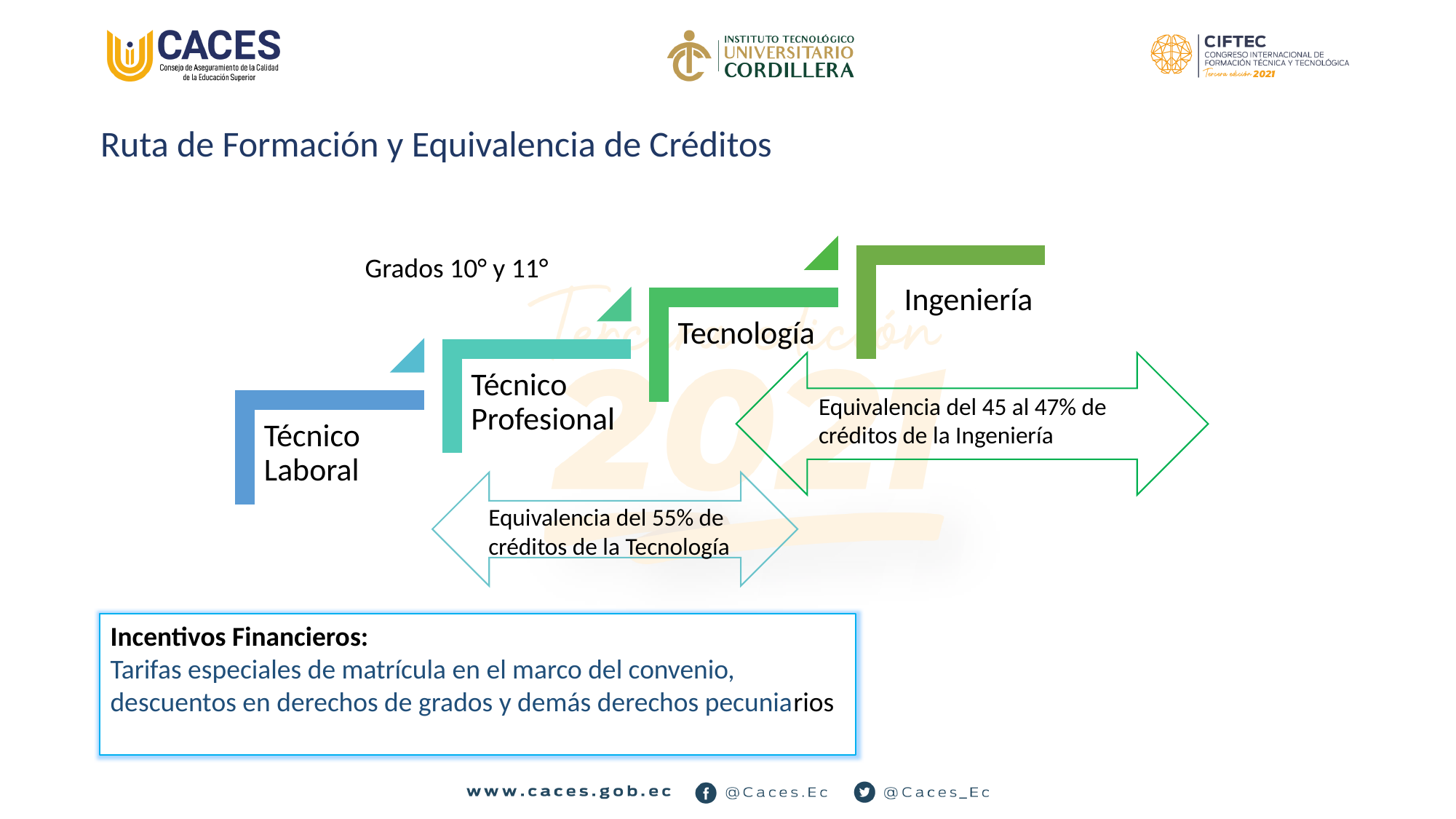

Ruta de Formación y Equivalencia de Créditos

Técnico Laboral
Técnico Profesional
Tecnología
Ingeniería
Grados 10° y 11°

Equivalencia del 45 al 47% de créditos de la Ingeniería
Equivalencia del 55% de créditos de la Tecnología
Incentivos Financieros:
Tarifas especiales de matrícula en el marco del convenio, descuentos en derechos de grados y demás derechos pecuniarios